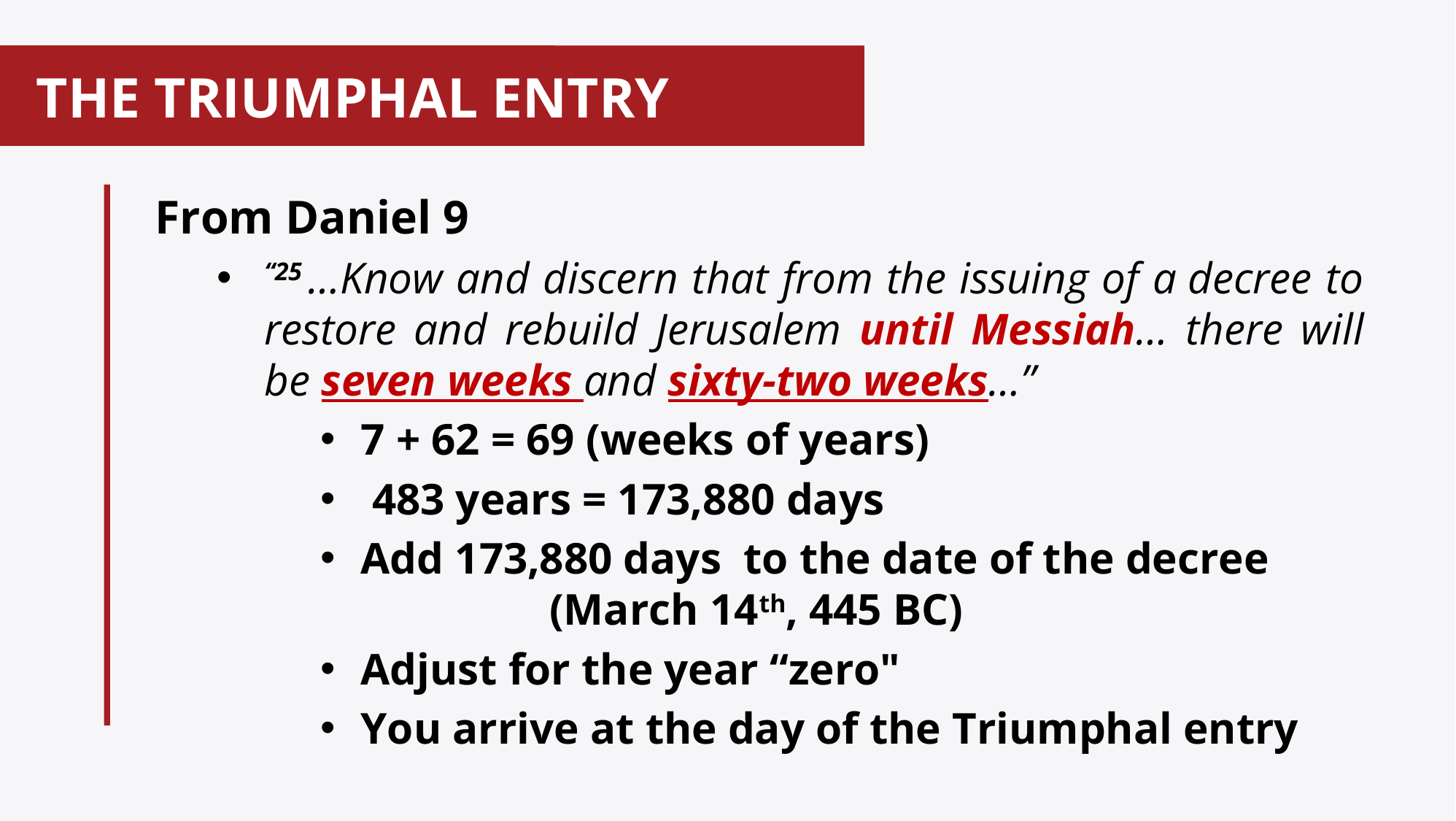

# THE TRIUMPHAL ENTRY
From Daniel 9
“25 …Know and discern that from the issuing of a decree to restore and rebuild Jerusalem until Messiah… there will be seven weeks and sixty-two weeks…”
7 + 62 = 69 (weeks of years)
 483 years = 173,880 days
Add 173,880 days  to the date of the decree 	                   (March 14th, 445 BC)
Adjust for the year “zero"
You arrive at the day of the Triumphal entry